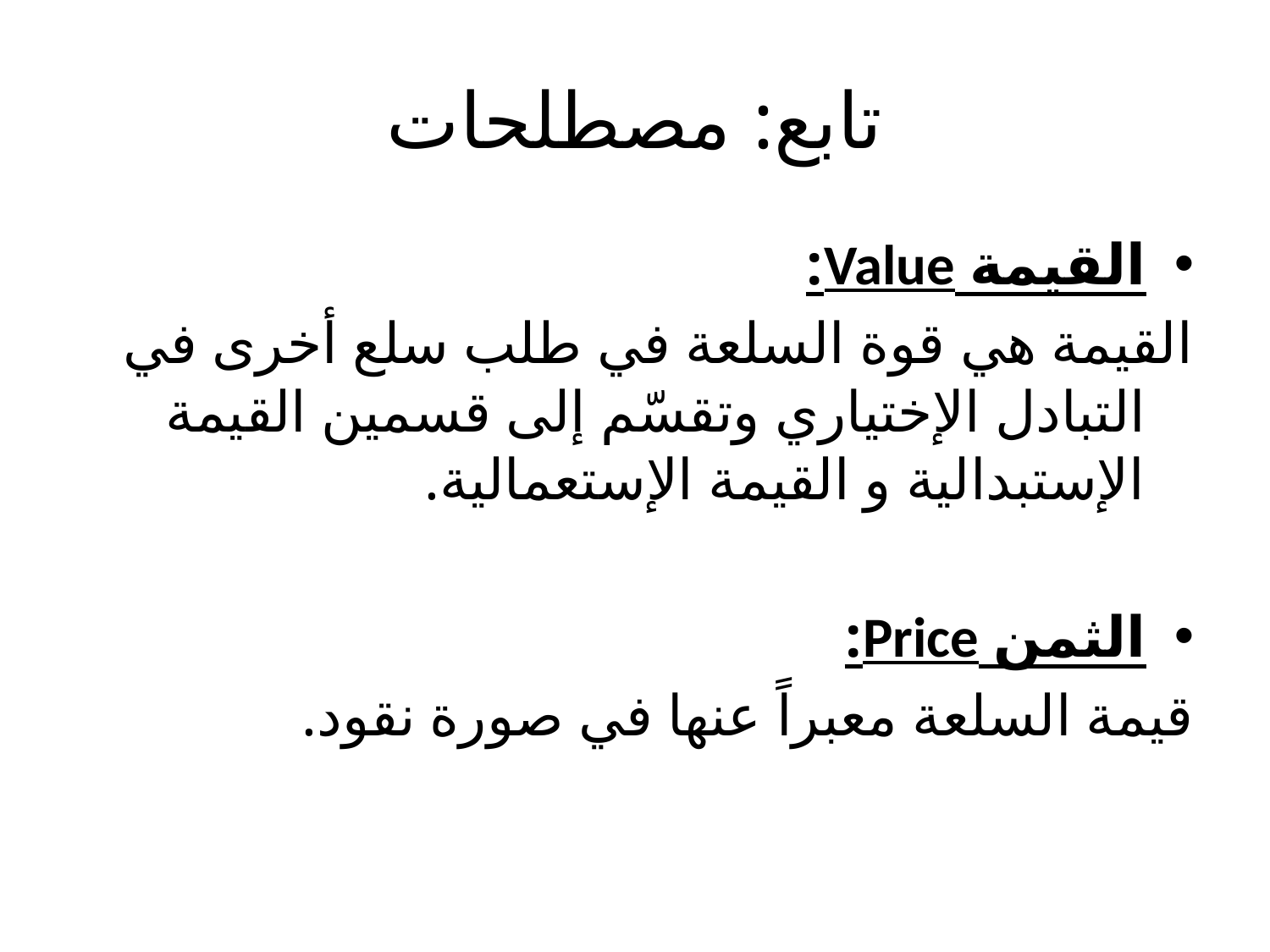

# تابع: مصطلحات
القيمة Value:
القيمة هي قوة السلعة في طلب سلع أخرى في التبادل الإختياري وتقسّم إلى قسمين القيمة الإستبدالية و القيمة الإستعمالية.

الثمن Price:
	قيمة السلعة معبراً عنها في صورة نقود.